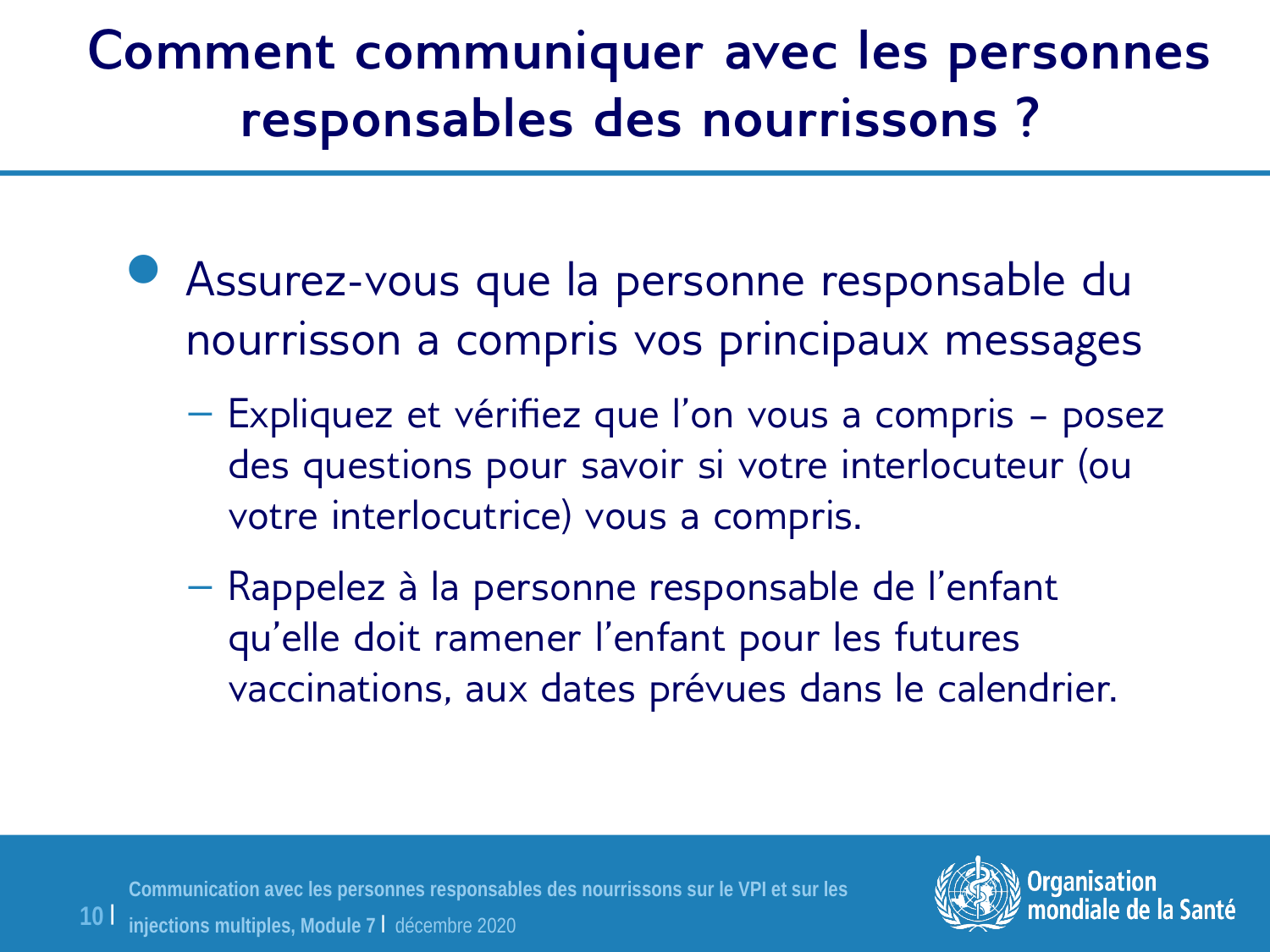

Comment communiquer avec les personnes responsables des nourrissons ?
Assurez-vous que la personne responsable du nourrisson a compris vos principaux messages
Expliquez et vérifiez que l’on vous a compris – posez des questions pour savoir si votre interlocuteur (ou votre interlocutrice) vous a compris.
Rappelez à la personne responsable de l’enfant qu’elle doit ramener l’enfant pour les futures vaccinations, aux dates prévues dans le calendrier.